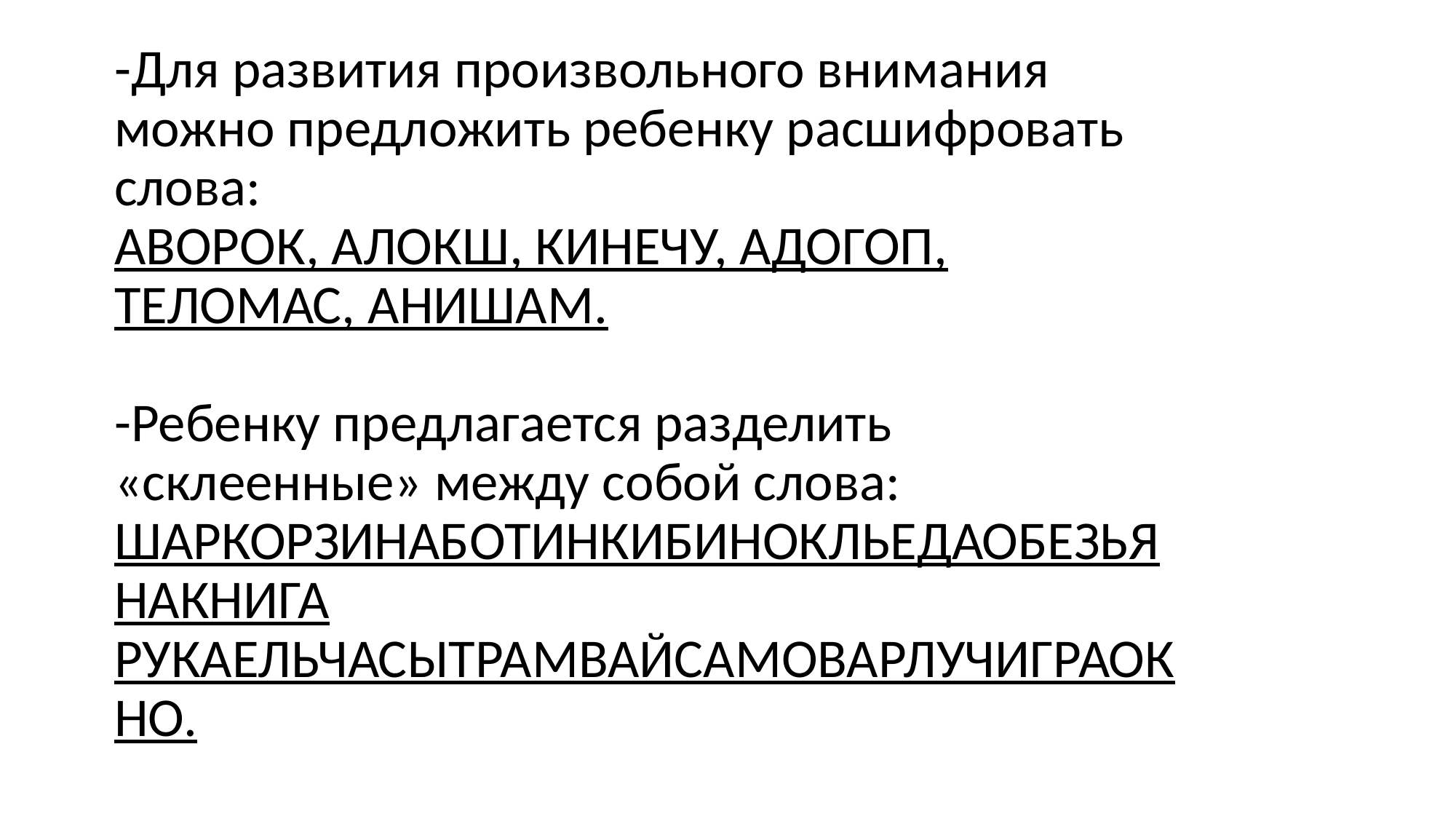

# -Для развития произвольного внимания можно предложить ребенку расшифровать слова: АВОРОК, АЛОКШ, КИНЕЧУ, АДОГОП, ТЕЛОМАС, АНИШАМ. -Ребенку предлагается разделить «склеенные» между собой слова: ШАРКОРЗИНАБОТИНКИБИНОКЛЬЕДАОБЕЗЬЯНАКНИГА РУКАЕЛЬЧАСЫТРАМВАЙСАМОВАРЛУЧИГРАОКНО.